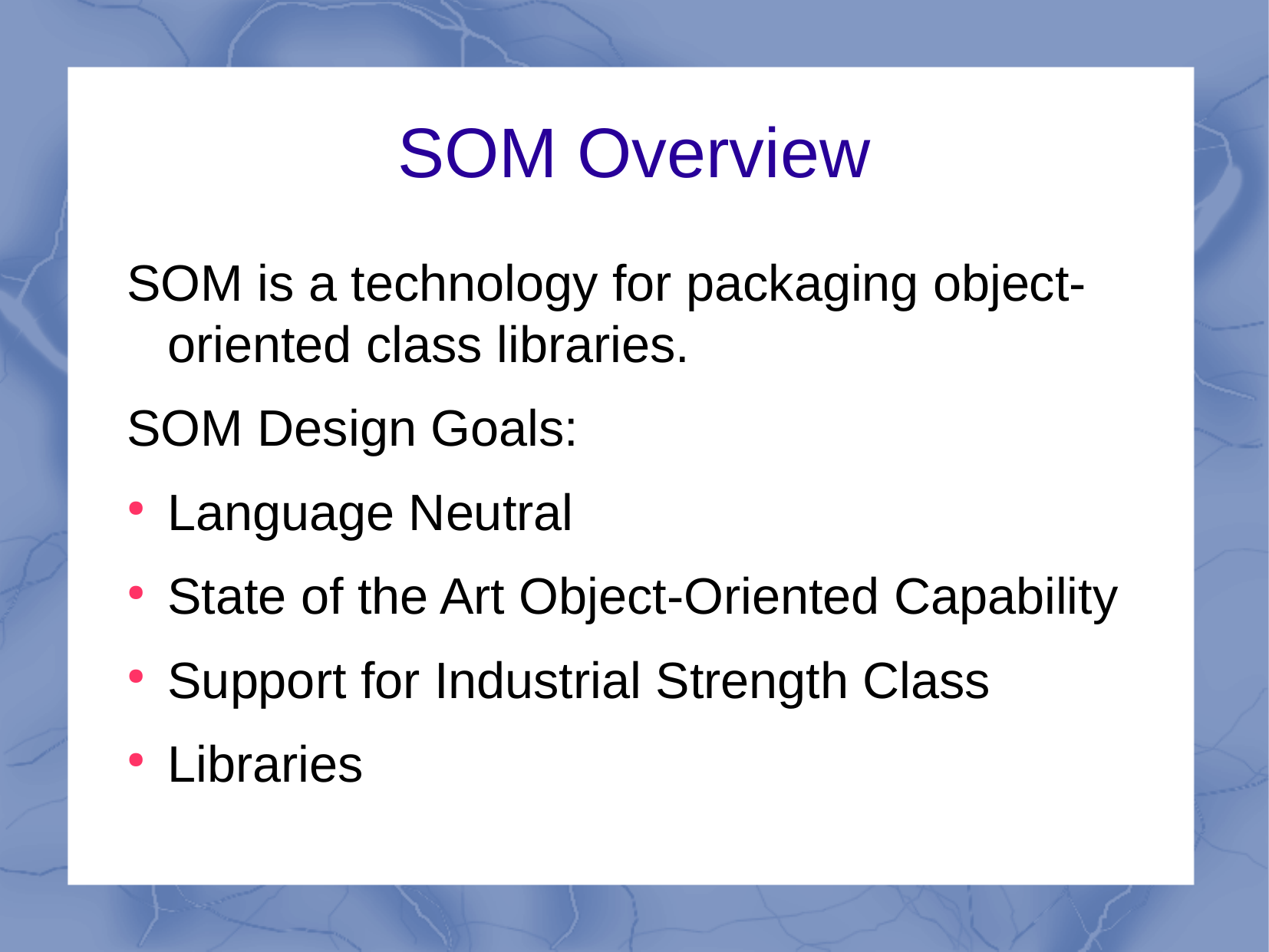

SOM Overview
SOM is a technology for packaging object-oriented class libraries.
SOM Design Goals:
Language Neutral
State of the Art Object-Oriented Capability
Support for Industrial Strength Class
Libraries